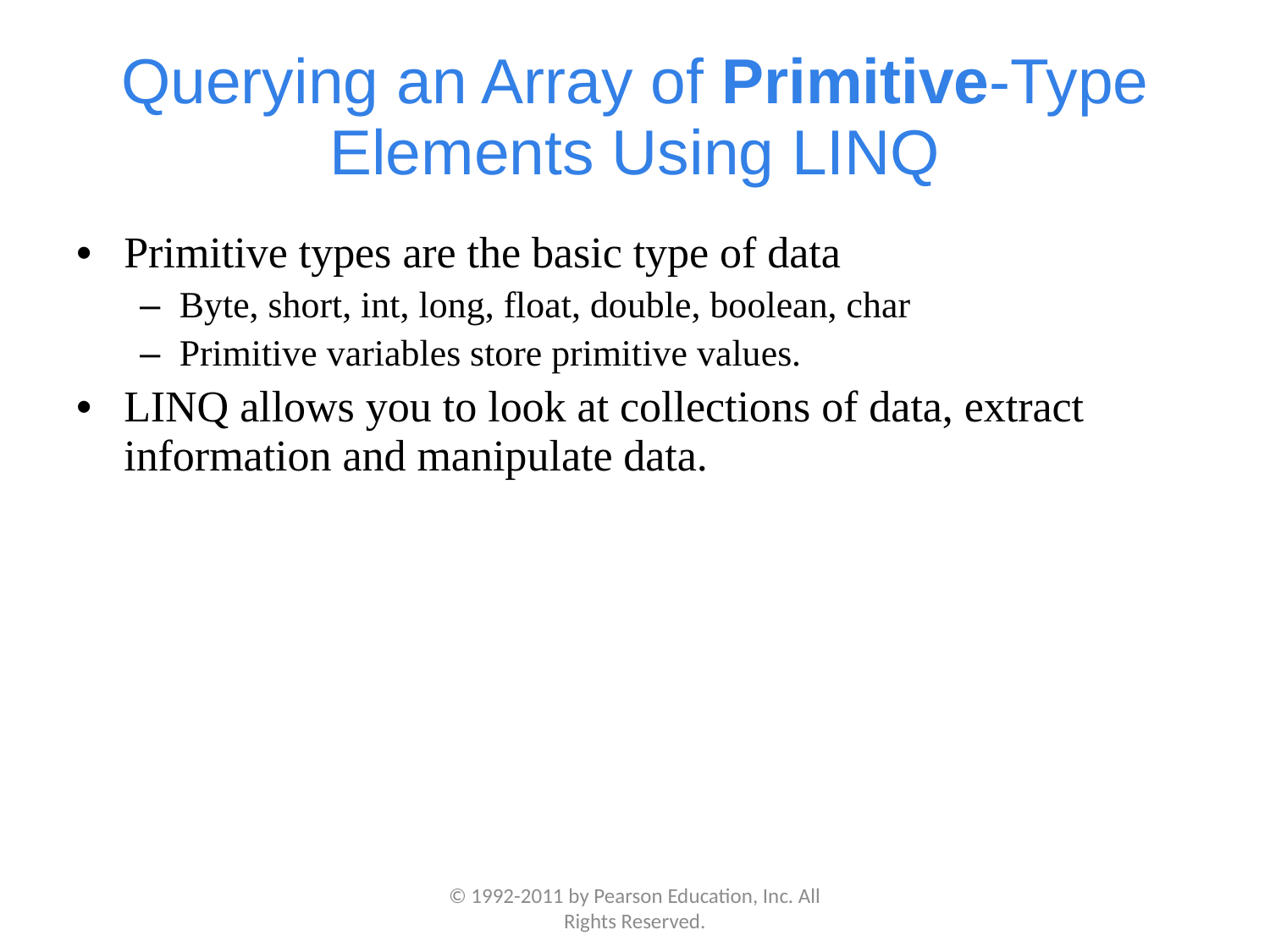

# Querying an Array of Primitive-Type Elements Using LINQ
Primitive types are the basic type of data
Byte, short, int, long, float, double, boolean, char
Primitive variables store primitive values.
LINQ allows you to look at collections of data, extract information and manipulate data.

© 1992-2011 by Pearson Education, Inc. All Rights Reserved.